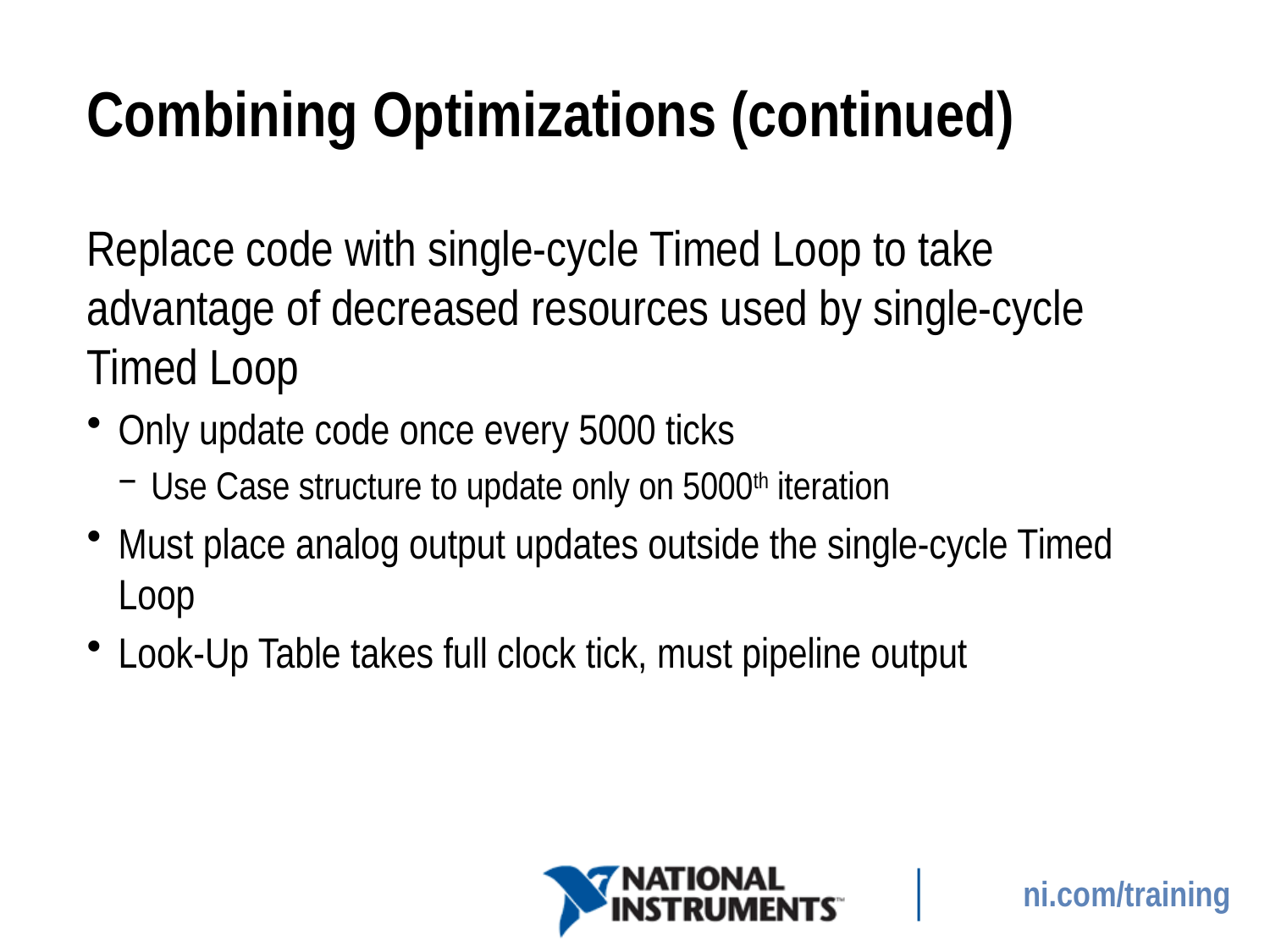

# Combining Optimizations (continued)
Replace code with single-cycle Timed Loop to take advantage of decreased resources used by single-cycle Timed Loop
Only update code once every 5000 ticks
Use Case structure to update only on 5000th iteration
Must place analog output updates outside the single-cycle Timed Loop
Look-Up Table takes full clock tick, must pipeline output